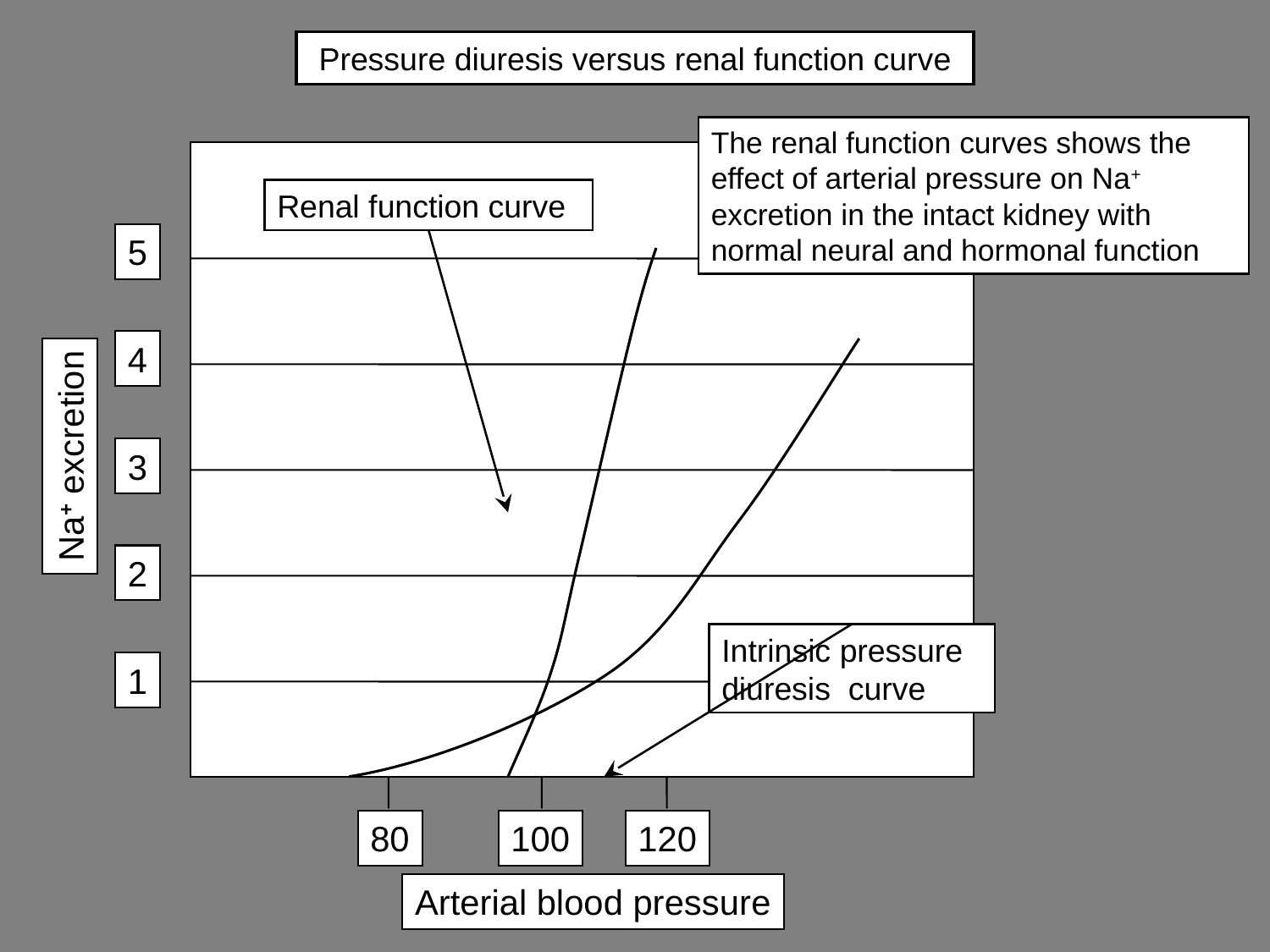

# Pressure diuresis versus renal function curve
The renal function curves shows the effect of arterial pressure on Na+ excretion in the intact kidney with normal neural and hormonal function

Renal function curve
5

4

Na+ excretion
3

2

Intrinsic pressure diuresis  curve
1

80
100
120
Arterial blood pressure